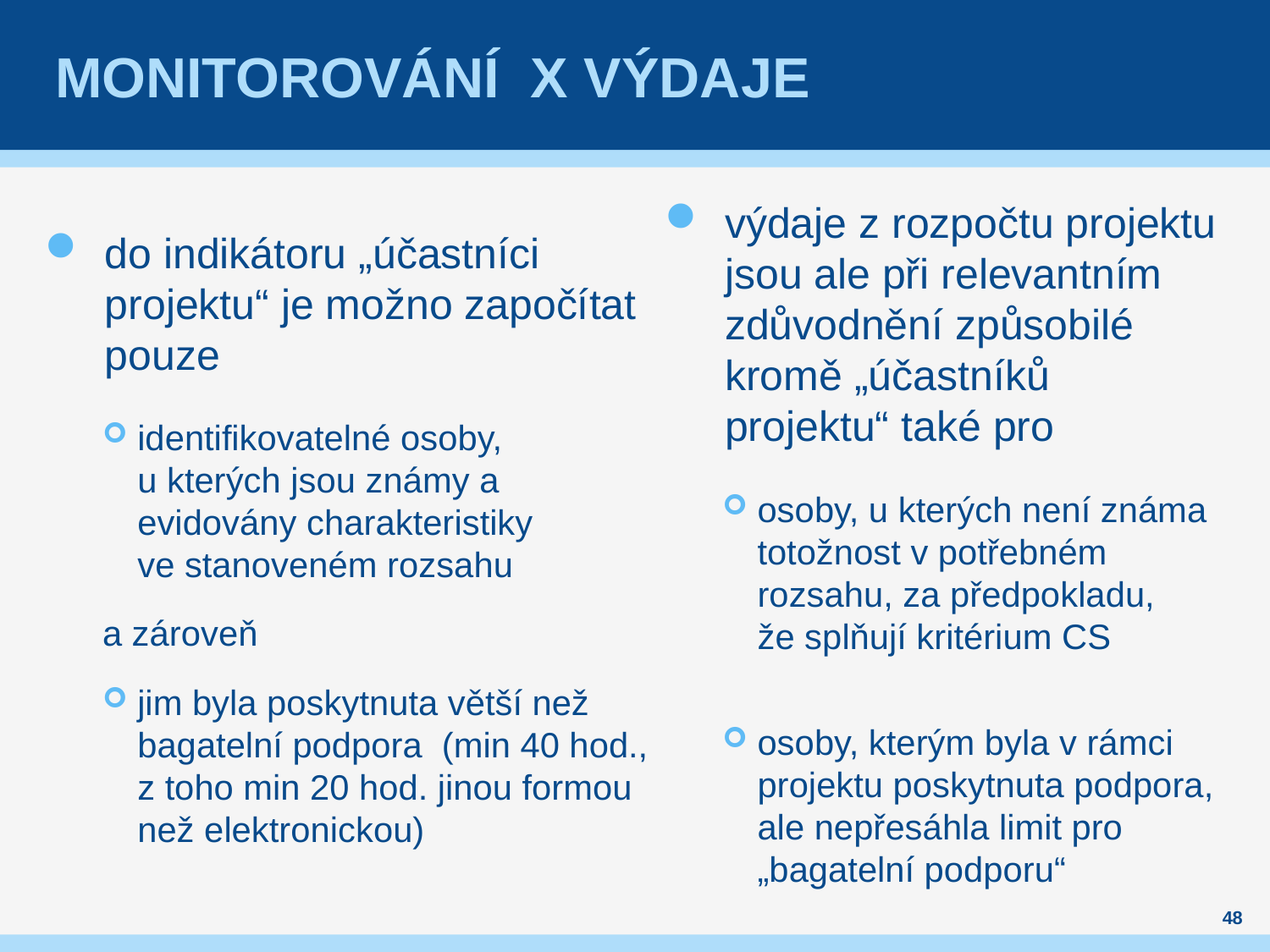

# Monitorování  x výdaje
výdaje z rozpočtu projektu jsou ale při relevantním zdůvodnění způsobilé kromě „účastníků projektu“ také pro
osoby, u kterých není známa totožnost v potřebném rozsahu, za předpokladu,    že splňují kritérium CS

osoby, kterým byla v rámci projektu poskytnuta podpora, ale nepřesáhla limit pro „bagatelní podporu“
do indikátoru „účastníci projektu“ je možno započítat pouze
identifikovatelné osoby,              u kterých jsou známy a evidovány charakteristiky         ve stanoveném rozsahu
a zároveň
jim byla poskytnuta větší než bagatelní podpora  (min 40 hod., z toho min 20 hod. jinou formou než elektronickou)

48